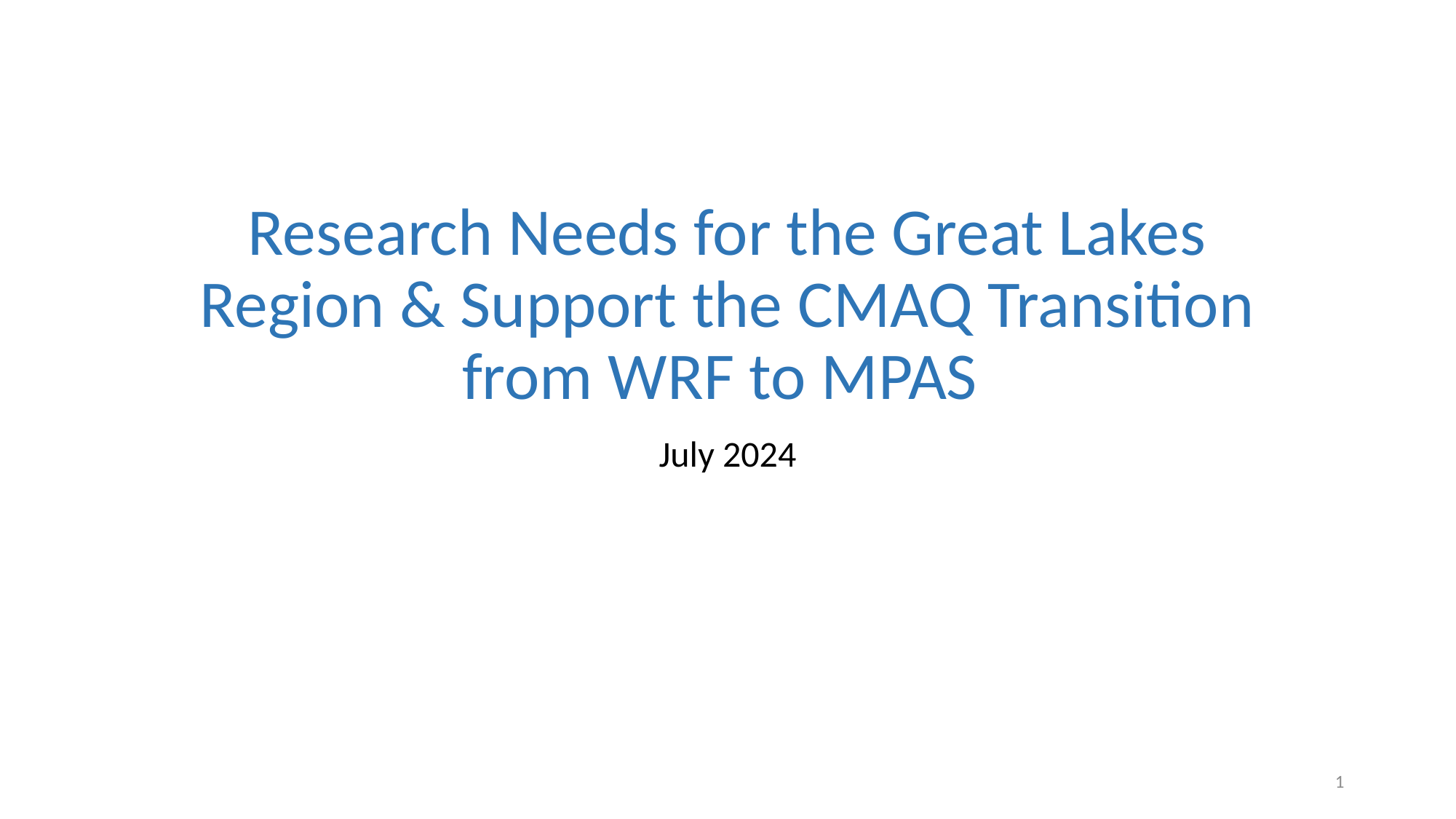

# Research Needs for the Great Lakes Region & Support the CMAQ Transition from WRF to MPAS
July 2024

1